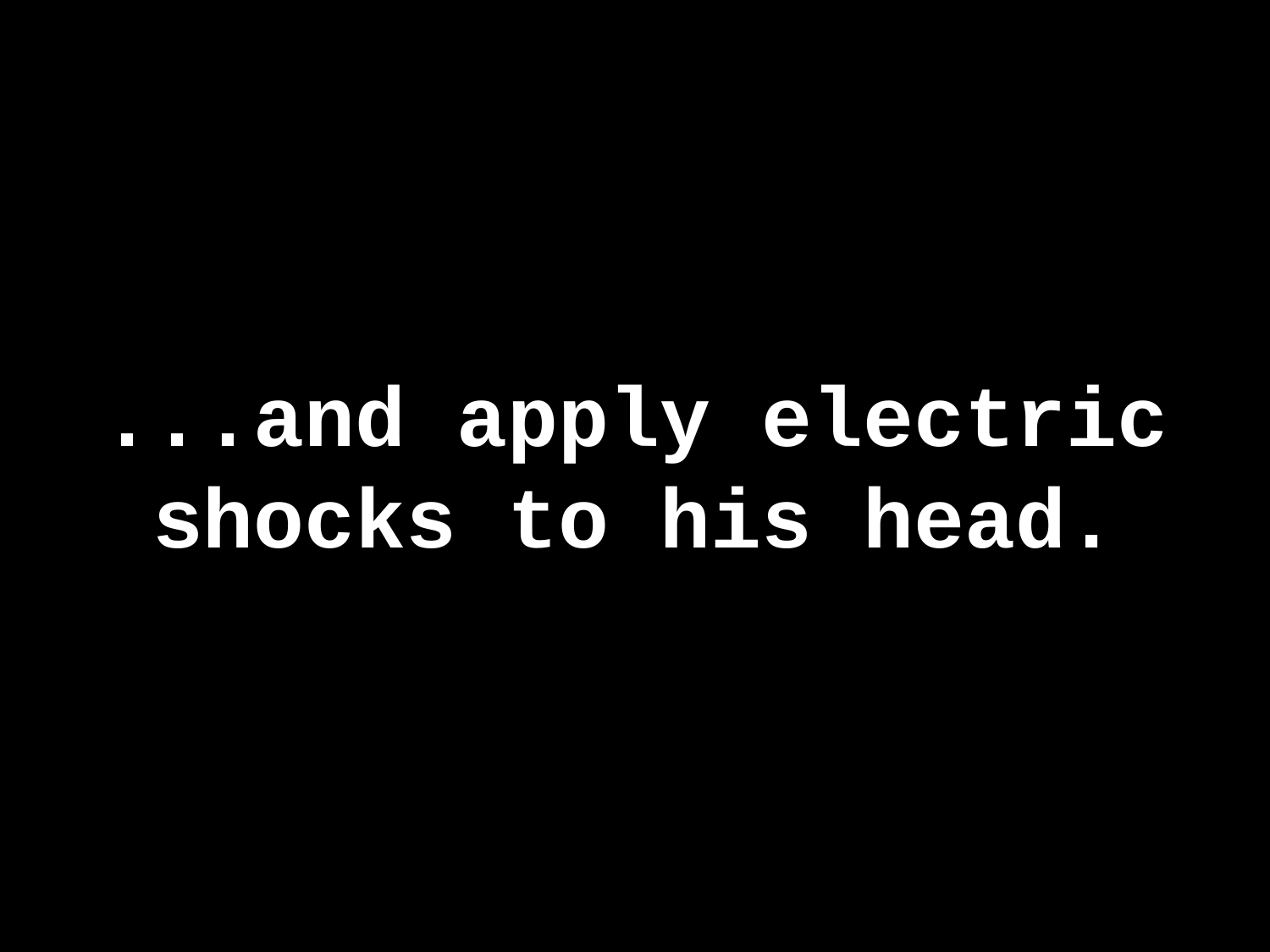

# ...and apply electric shocks to his head.